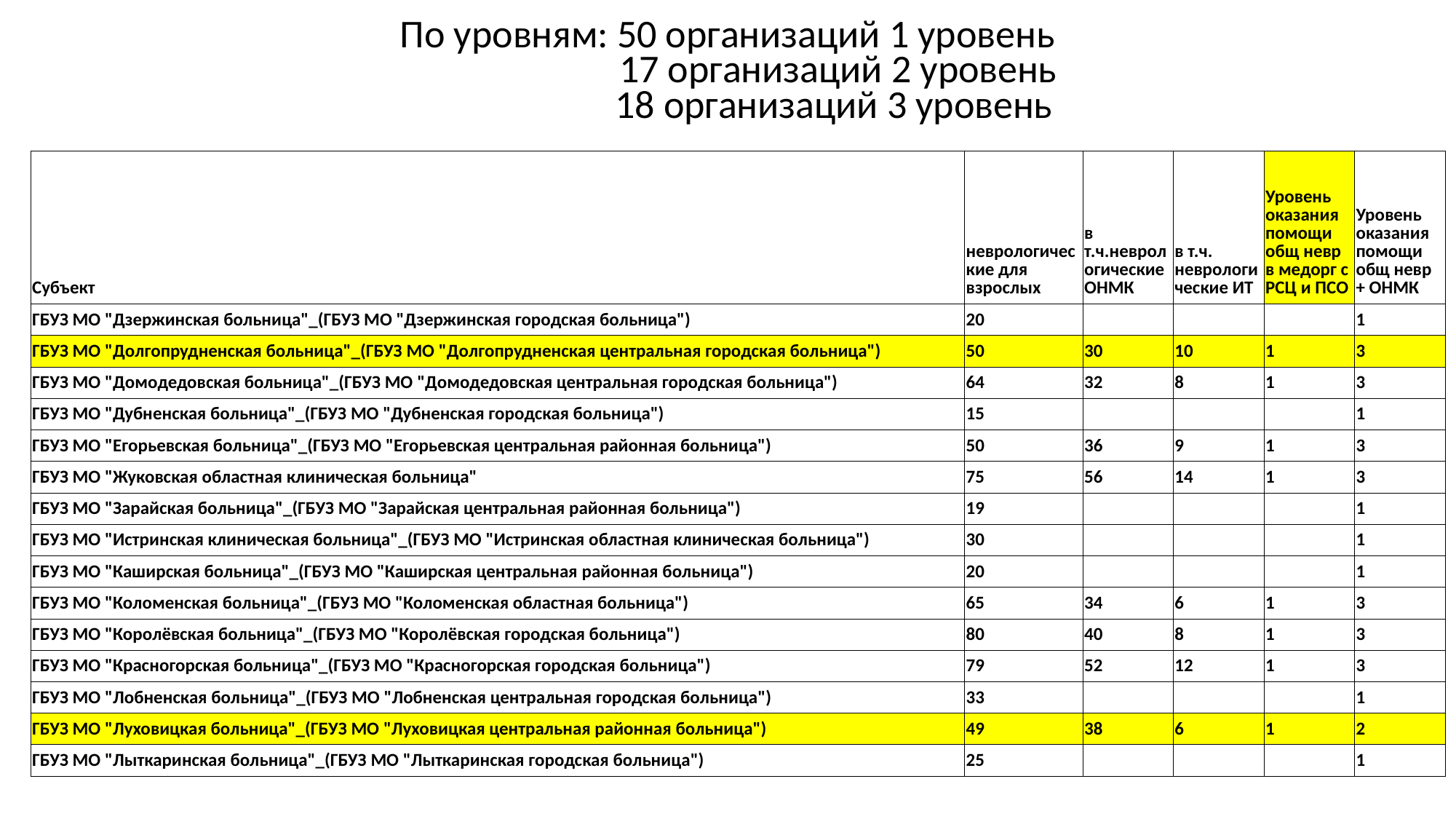

# По уровням: 50 организаций 1 уровень 17 организаций 2 уровень 18 организаций 3 уровень
| Субъект | неврологические для взрослых | в т.ч.неврологические ОНМК | в т.ч. неврологические ИТ | Уровень оказания помощи общ невр в медорг с РСЦ и ПСО | Уровень оказания помощи общ невр + ОНМК |
| --- | --- | --- | --- | --- | --- |
| ГБУЗ МО "Дзержинская больница"\_(ГБУЗ МО "Дзержинская городская больница") | 20 |  |  |  | 1 |
| ГБУЗ МО "Долгопрудненская больница"\_(ГБУЗ МО "Долгопрудненская центральная городская больница") | 50 | 30 | 10 | 1 | 3 |
| ГБУЗ МО "Домодедовская больница"\_(ГБУЗ МО "Домодедовская центральная городская больница") | 64 | 32 | 8 | 1 | 3 |
| ГБУЗ МО "Дубненская больница"\_(ГБУЗ МО "Дубненская городская больница") | 15 |  |  |  | 1 |
| ГБУЗ МО "Егорьевская больница"\_(ГБУЗ МО "Егорьевская центральная районная больница") | 50 | 36 | 9 | 1 | 3 |
| ГБУЗ МО "Жуковская областная клиническая больница" | 75 | 56 | 14 | 1 | 3 |
| ГБУЗ МО "Зарайская больница"\_(ГБУЗ МО "Зарайская центральная районная больница") | 19 |  |  |  | 1 |
| ГБУЗ МО "Истринская клиническая больница"\_(ГБУЗ МО "Истринская областная клиническая больница") | 30 |  |  |  | 1 |
| ГБУЗ МО "Каширская больница"\_(ГБУЗ МО "Каширская центральная районная больница") | 20 |  |  |  | 1 |
| ГБУЗ МО "Коломенская больница"\_(ГБУЗ МО "Коломенская областная больница") | 65 | 34 | 6 | 1 | 3 |
| ГБУЗ МО "Королёвская больница"\_(ГБУЗ МО "Королёвская городская больница") | 80 | 40 | 8 | 1 | 3 |
| ГБУЗ МО "Красногорская больница"\_(ГБУЗ МО "Красногорская городская больница") | 79 | 52 | 12 | 1 | 3 |
| ГБУЗ МО "Лобненская больница"\_(ГБУЗ МО "Лобненская центральная городская больница") | 33 |  |  |  | 1 |
| ГБУЗ МО "Луховицкая больница"\_(ГБУЗ МО "Луховицкая центральная районная больница") | 49 | 38 | 6 | 1 | 2 |
| ГБУЗ МО "Лыткаринская больница"\_(ГБУЗ МО "Лыткаринская городская больница") | 25 |  |  |  | 1 |